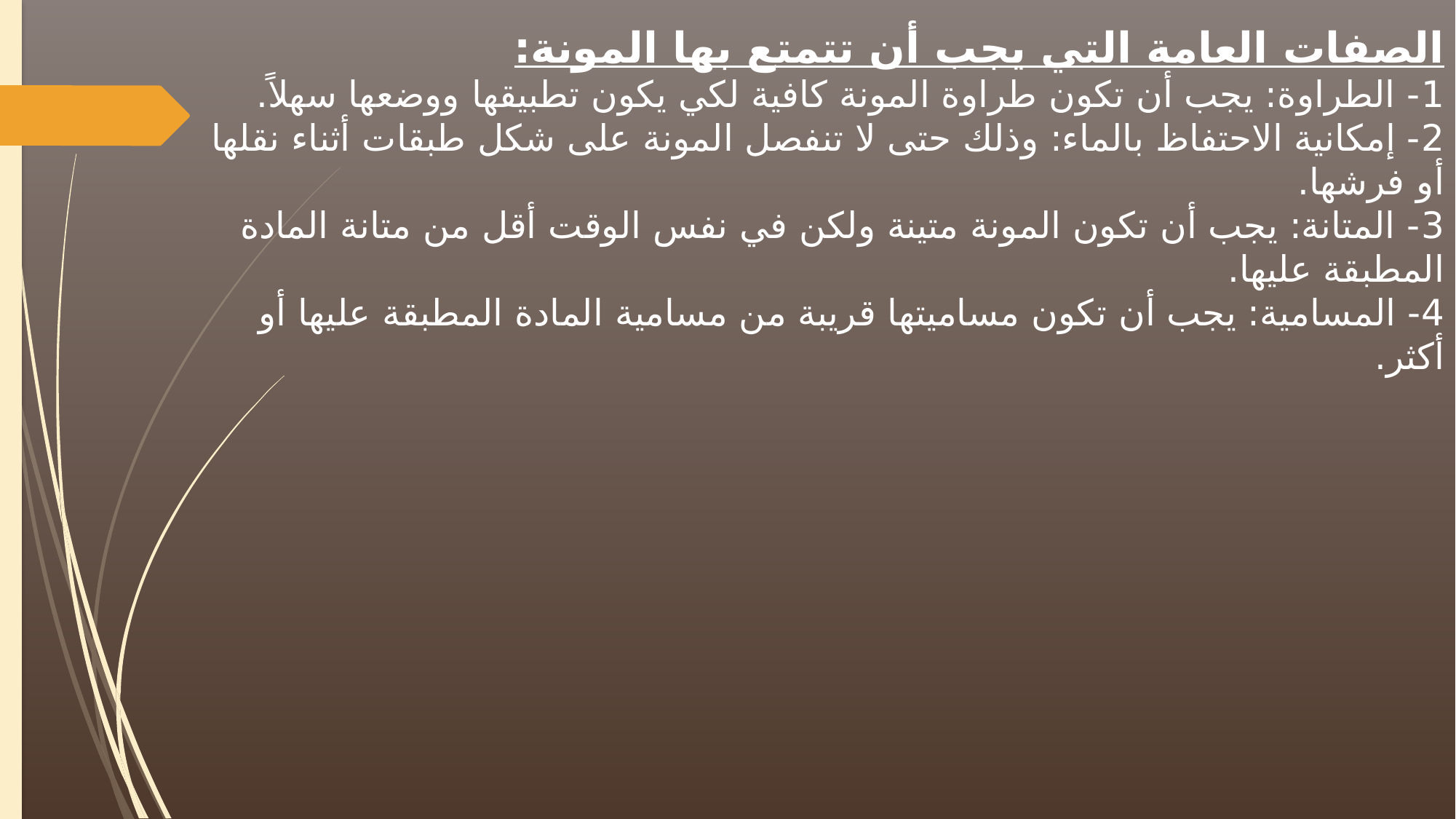

الصفات العامة التي يجب أن تتمتع بها المونة:
1- الطراوة: يجب أن تكون طراوة المونة كافية لكي يكون تطبيقها ووضعها سهلاً.
2- إمكانية الاحتفاظ بالماء: وذلك حتى لا تنفصل المونة على شكل طبقات أثناء نقلها أو فرشها.
3- المتانة: يجب أن تكون المونة متينة ولكن في نفس الوقت أقل من متانة المادة المطبقة عليها.
4- المسامية: يجب أن تكون مساميتها قريبة من مسامية المادة المطبقة عليها أو أكثر.